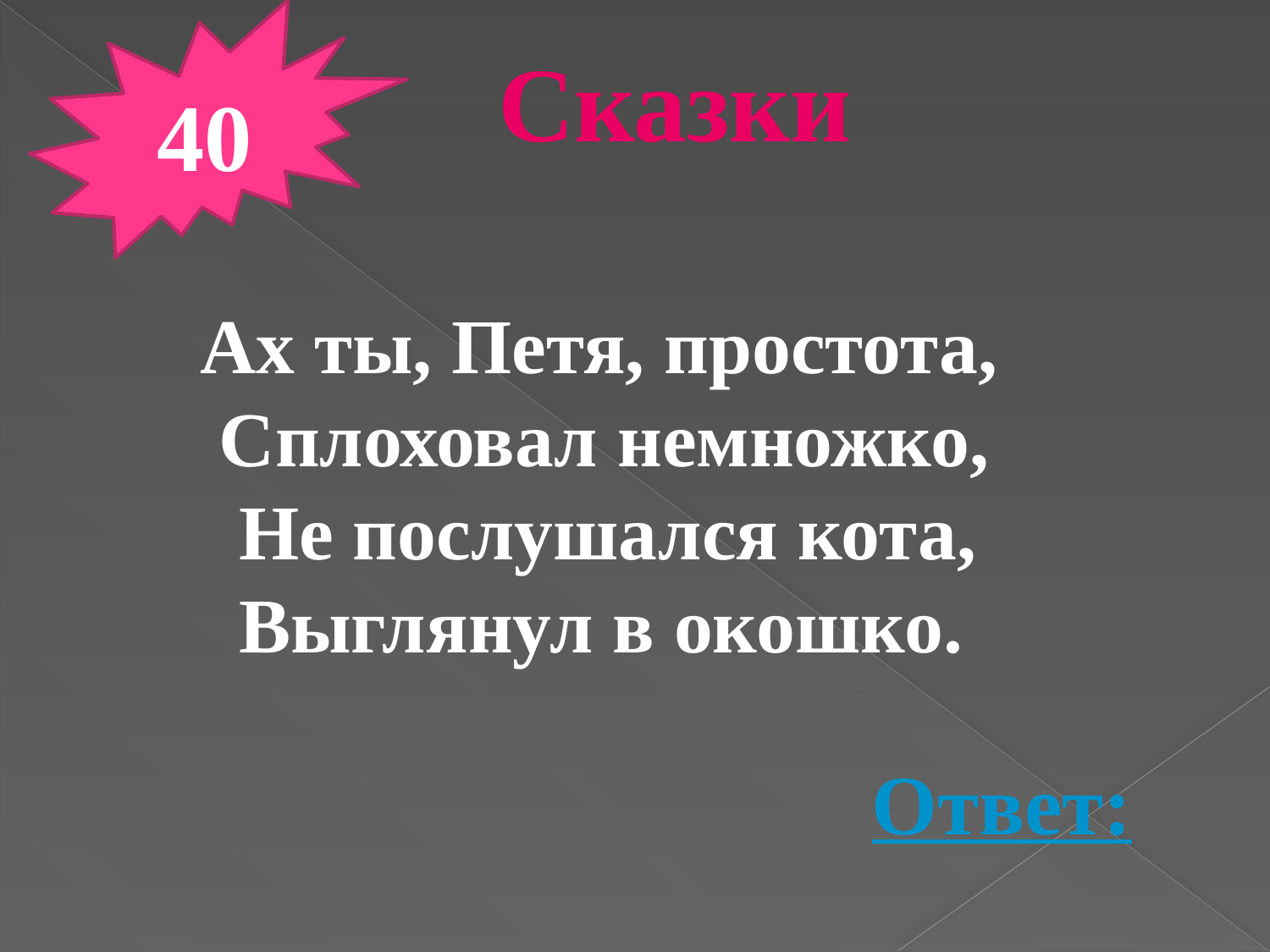

40
Сказки
Ах ты, Петя, простота,
 Сплоховал немножко,
  Не послушался кота,
  Выглянул в окошко.
Ответ: